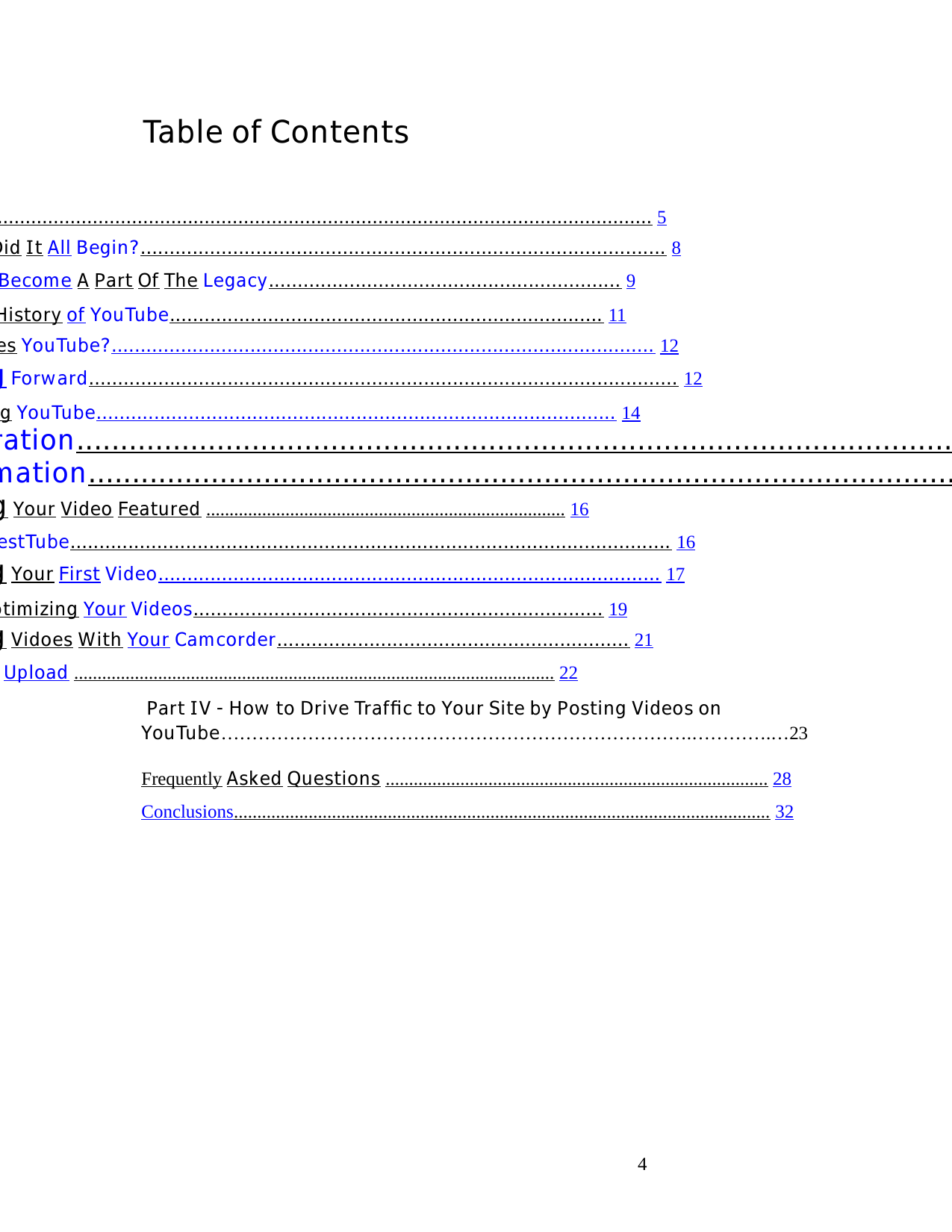

Table of Contents
Introduction....................................................................................................................... 5
	When Did It All Begin?........................................................................................... 8
	How To Become A Part Of The Legacy............................................................. 9
Part I – The History of YouTube........................................................................... 11
	Who Uses YouTube?.............................................................................................. 12
	Moving Forward...................................................................................................... 12
Part II – Using YouTube.......................................................................................... 14
	Registration.............................................................................................................. 14
	Confirmation............................................................................................................ 16
	Getting Your Video Featured ............................................................................. 16
	Using TestTube........................................................................................................ 16
	Making Your First Video....................................................................................... 17
Part III – Optimizing Your Videos....................................................................... 19
	Making Vidoes With Your Camcorder............................................................. 21
	Time To Upload ....................................................................................................... 22
Part IV - How to Drive Traffic to Your Site by Posting Videos on
YouTube………………………………………………………………….………….…23

Frequently Asked Questions .................................................................................. 28
Conclusions................................................................................................................... 32
4